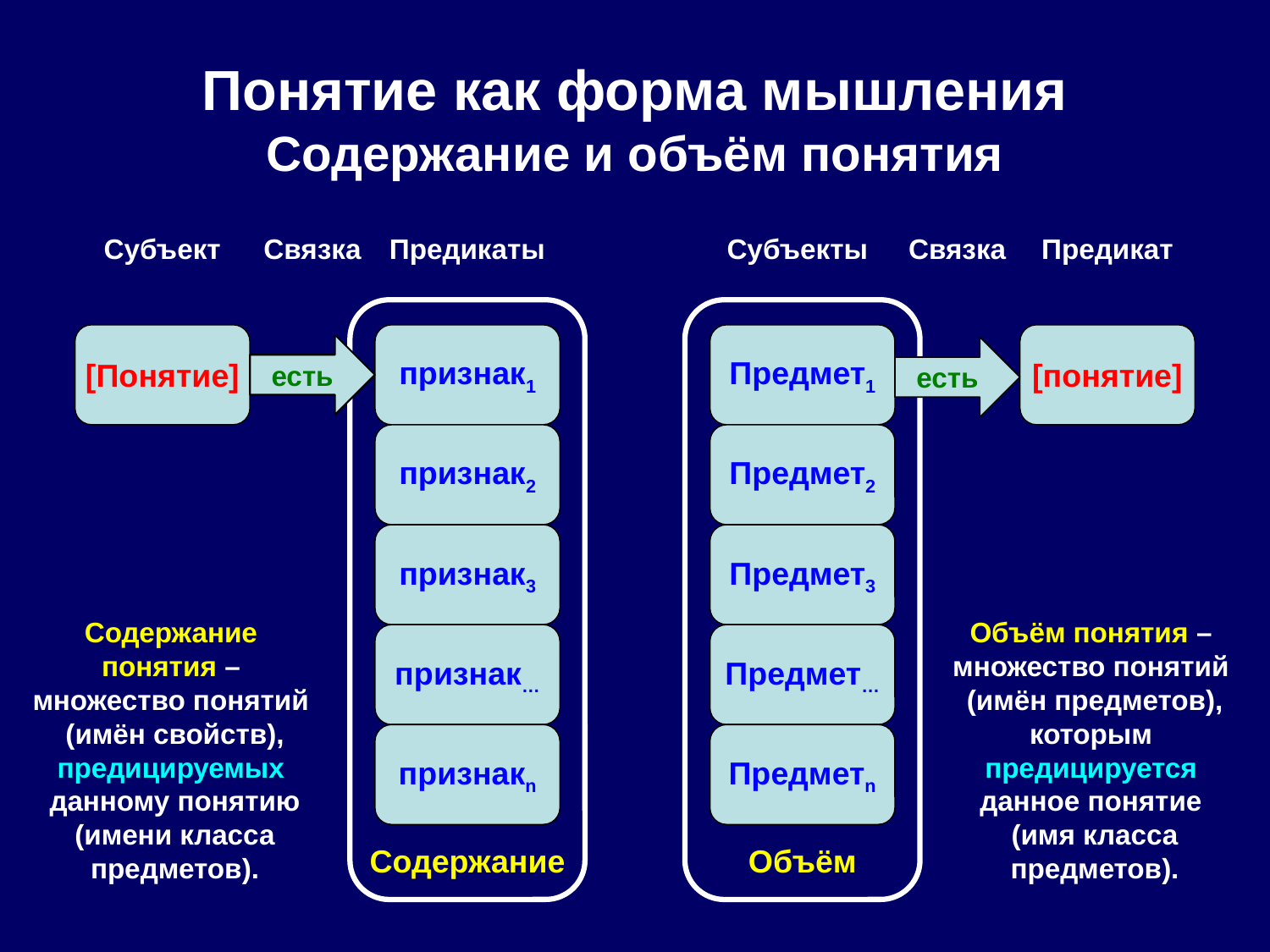

Понятие как форма мышления Содержание и объём понятия
Субъект
Связка

Предикаты
Субъекты
Связка

Предикат

[Понятие]
признак1
Предмет1
[понятие]

есть
есть
признак2
Предмет2
признак3
Предмет3
Содержание
понятия –
множество понятий
(имён свойств),
предицируемых
данному понятию (имени класса предметов).
Объём понятия –
множество понятий
(имён предметов),
которым
предицируется
данное понятие
(имя класса предметов).
признак…
Предмет…
признакn
Предметn
Содержание
Объём